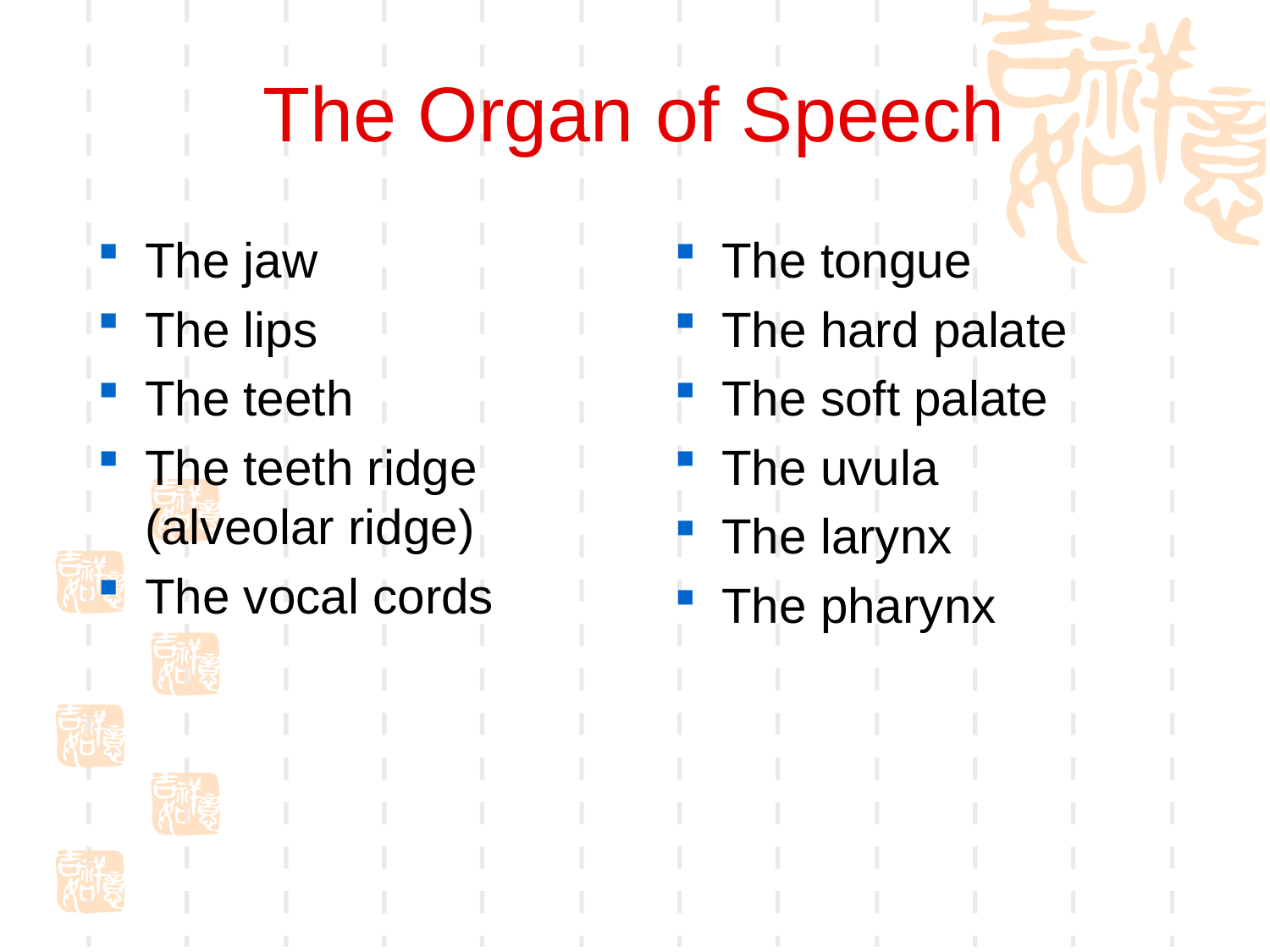

# The Organ of Speech
The jaw
The lips
The teeth
The teeth ridge (alveolar ridge)
The vocal cords

The tongue
The hard palate
The soft palate
The uvula
The larynx
The pharynx